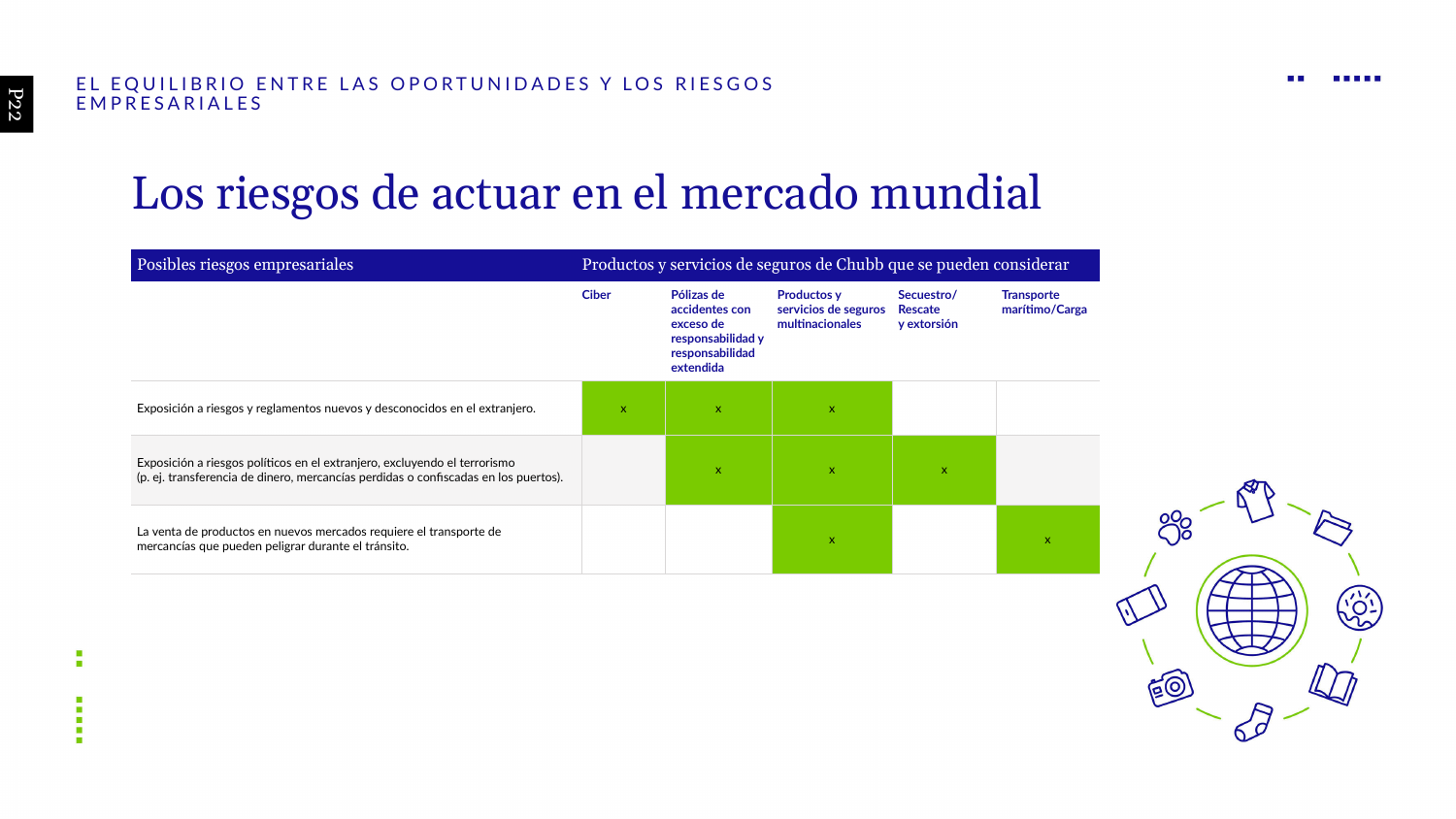

El equilibrio entre las oportunidades y los riesgos empresariales
P22
Los riesgos de actuar en el mercado mundial
| Posibles riesgos empresariales | Productos y servicios de seguros de Chubb que se pueden considerar |  |  |  |  |
| --- | --- | --- | --- | --- | --- |
|  | Ciber | Pólizas de accidentes con exceso de responsabilidad y responsabilidad extendida | Productos y servicios de seguros multinacionales | Secuestro/Rescate y extorsión | Transporte marítimo/Carga |
| Exposición a riesgos y reglamentos nuevos y desconocidos en el extranjero. | x | x | x |  |  |
| Exposición a riesgos políticos en el extranjero, excluyendo el terrorismo (p. ej. transferencia de dinero, mercancías perdidas o confiscadas en los puertos). |  | x | x | x |  |
| La venta de productos en nuevos mercados requiere el transporte de mercancías que pueden peligrar durante el tránsito. |  |  | x |  | x |